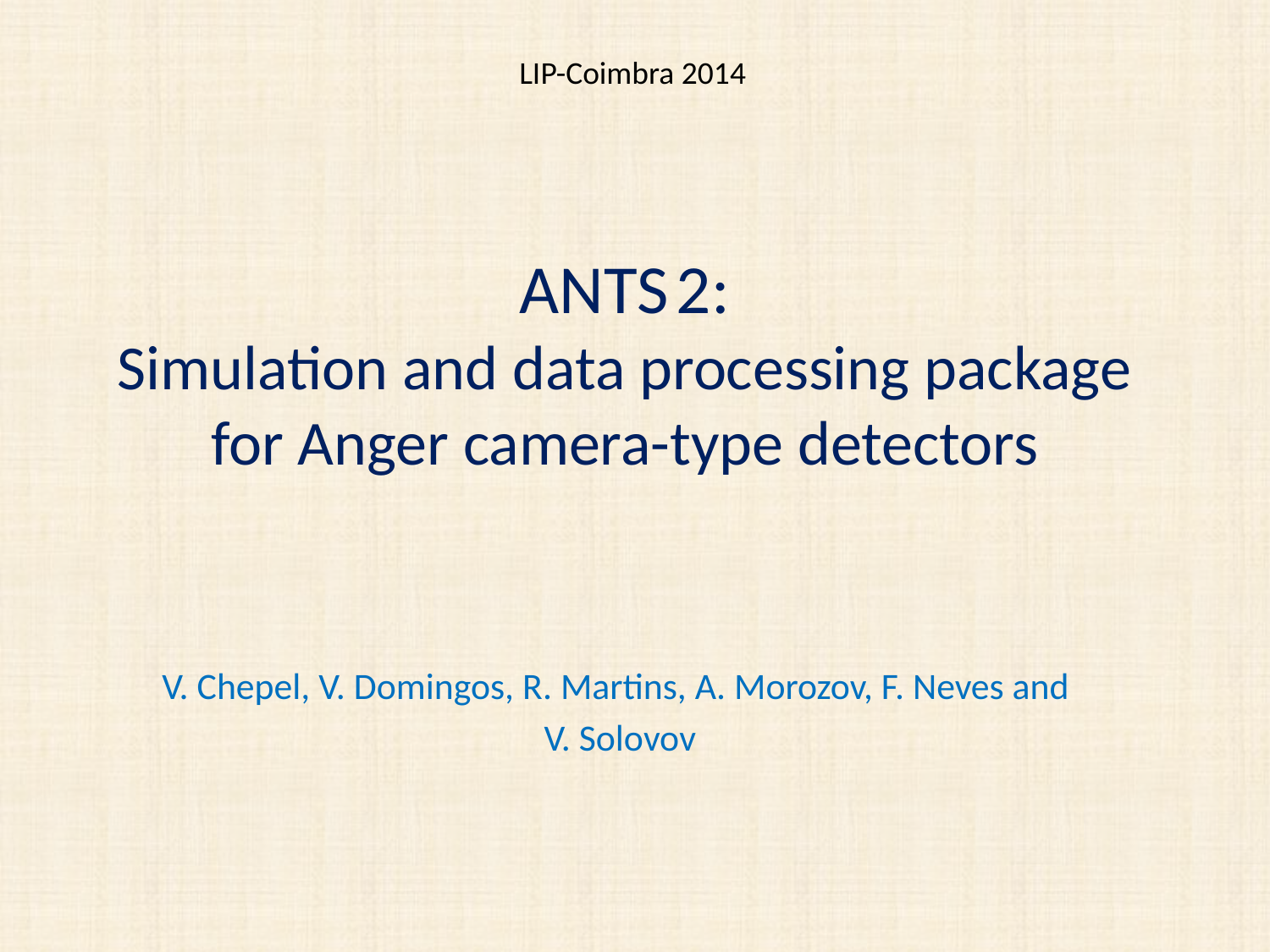

LIP-Coimbra 2014
# ANTS 2: Simulation and data processing package for Anger camera-type detectors
V. Chepel, V. Domingos, R. Martins, A. Morozov, F. Neves and
V. Solovov